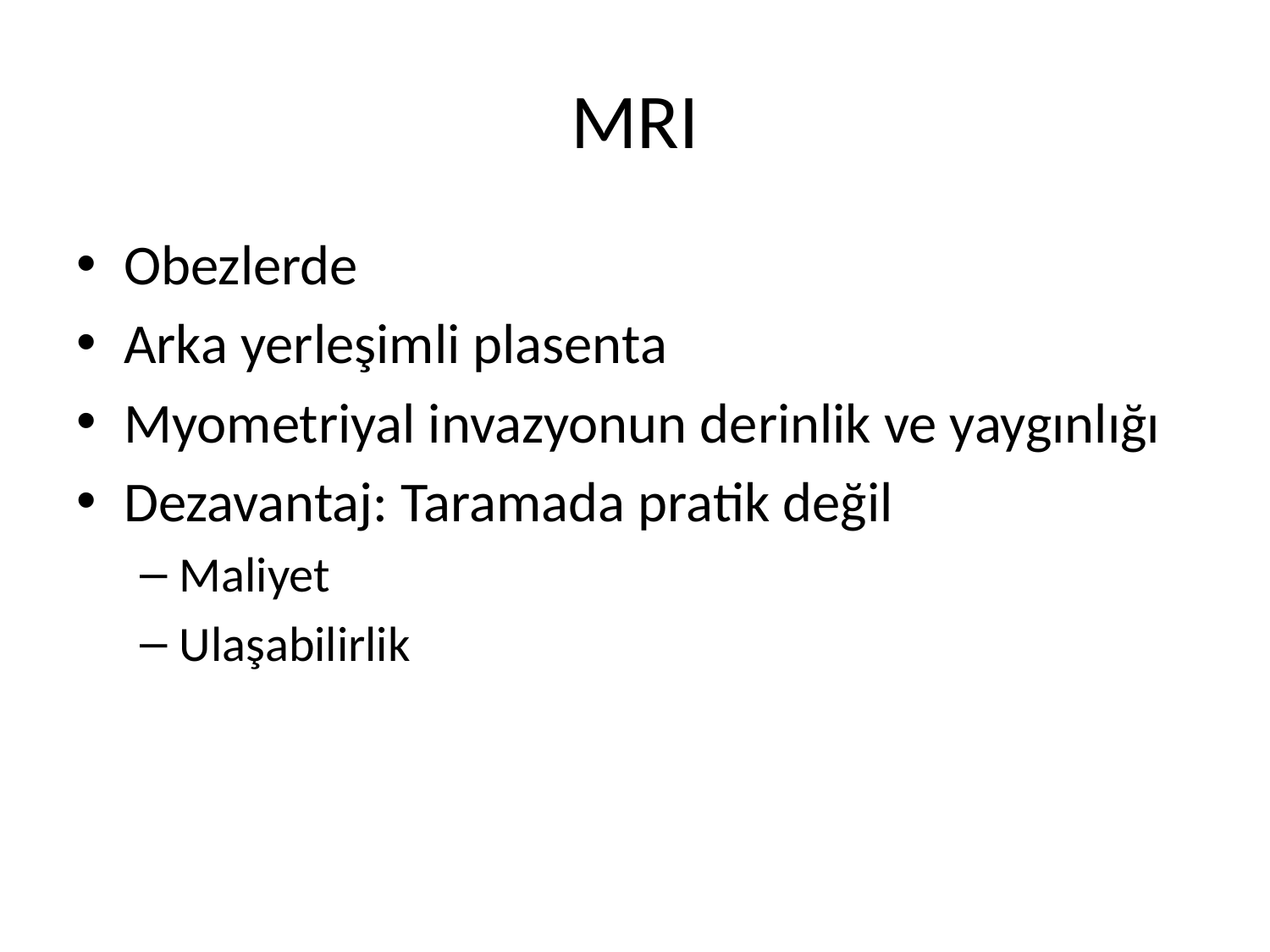

# MRI
Obezlerde
Arka yerleşimli plasenta
Myometriyal invazyonun derinlik ve yaygınlığı
Dezavantaj: Taramada pratik değil
Maliyet
Ulaşabilirlik